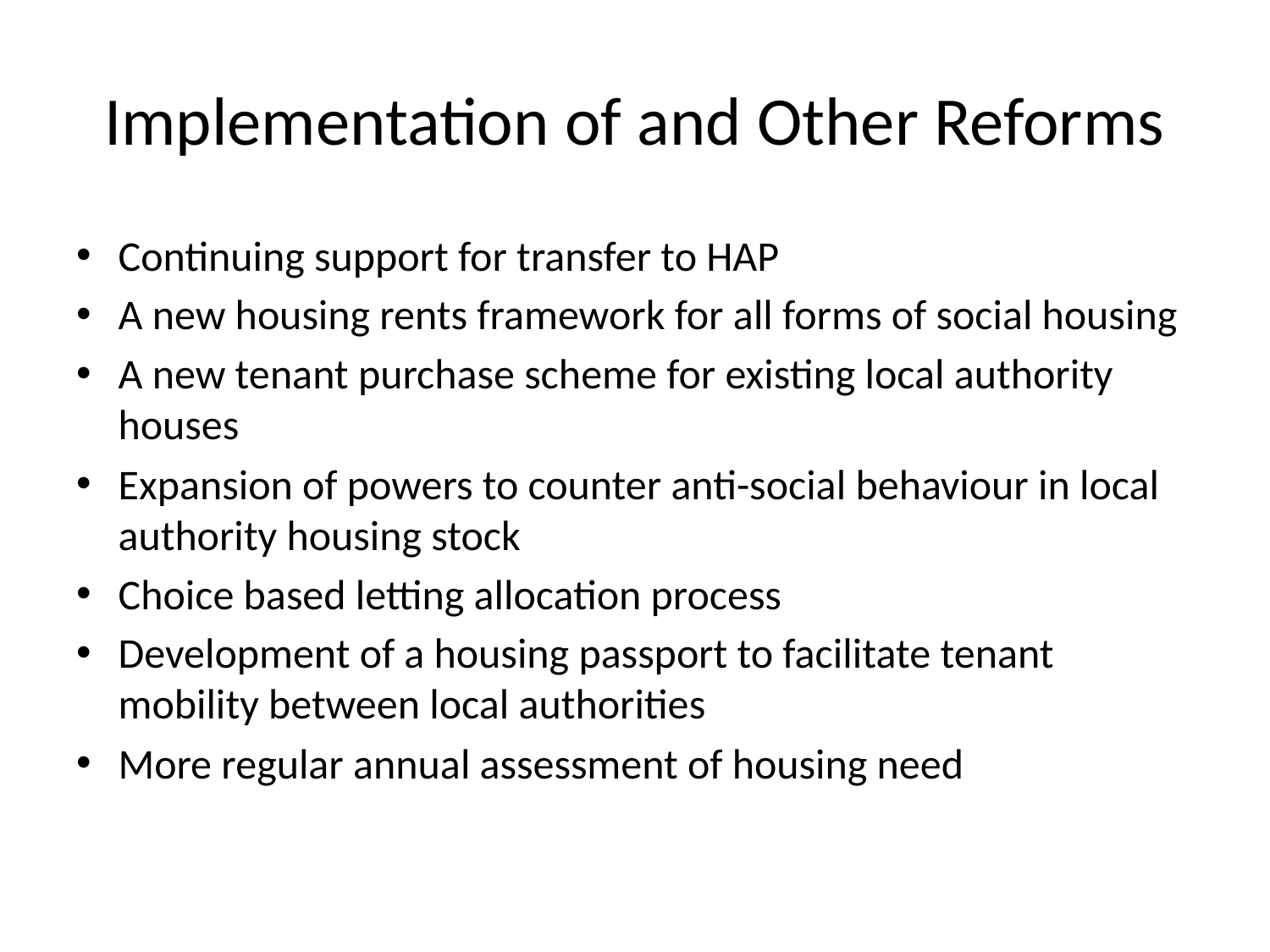

# Implementation of and Other Reforms
Continuing support for transfer to HAP
A new housing rents framework for all forms of social housing
A new tenant purchase scheme for existing local authority houses
Expansion of powers to counter anti-social behaviour in local authority housing stock
Choice based letting allocation process
Development of a housing passport to facilitate tenant mobility between local authorities
More regular annual assessment of housing need